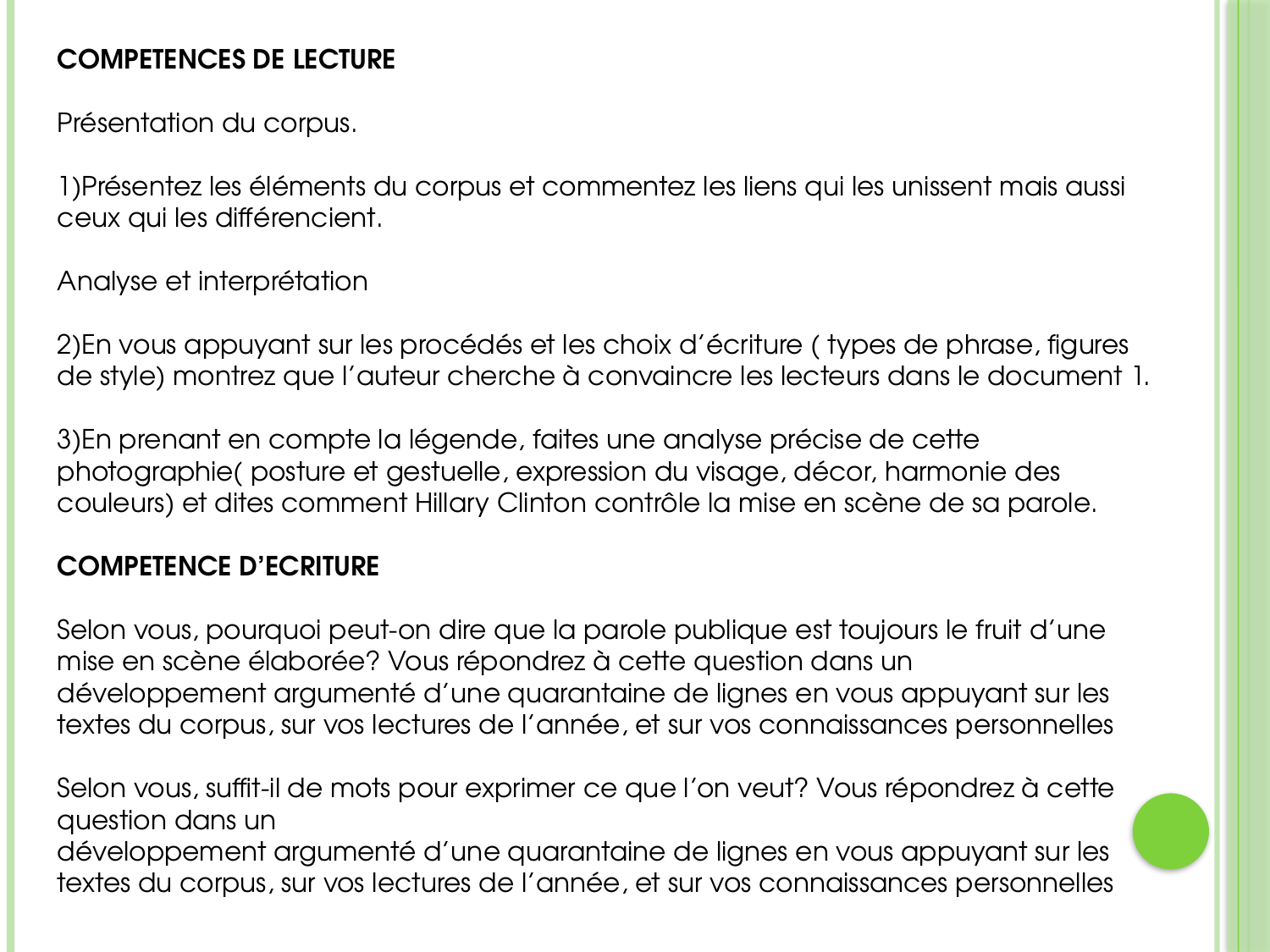

COMPETENCES DE LECTURE

Présentation du corpus.

1)Présentez les éléments du corpus et commentez les liens qui les unissent mais aussi ceux qui les différencient.

Analyse et interprétation

2)En vous appuyant sur les procédés et les choix d’écriture ( types de phrase, figures de style) montrez que l’auteur cherche à convaincre les lecteurs dans le document 1.

3)En prenant en compte la légende, faites une analyse précise de cette photographie( posture et gestuelle, expression du visage, décor, harmonie des couleurs) et dites comment Hillary Clinton contrôle la mise en scène de sa parole.

COMPETENCE D’ECRITURE

Selon vous, pourquoi peut-on dire que la parole publique est toujours le fruit d’une mise en scène élaborée? Vous répondrez à cette question dans un
développement argumenté d’une quarantaine de lignes en vous appuyant sur les textes du corpus, sur vos lectures de l’année, et sur vos connaissances personnelles

Selon vous, suffit-il de mots pour exprimer ce que l’on veut? Vous répondrez à cette question dans un
développement argumenté d’une quarantaine de lignes en vous appuyant sur les textes du corpus, sur vos lectures de l’année, et sur vos connaissances personnelles